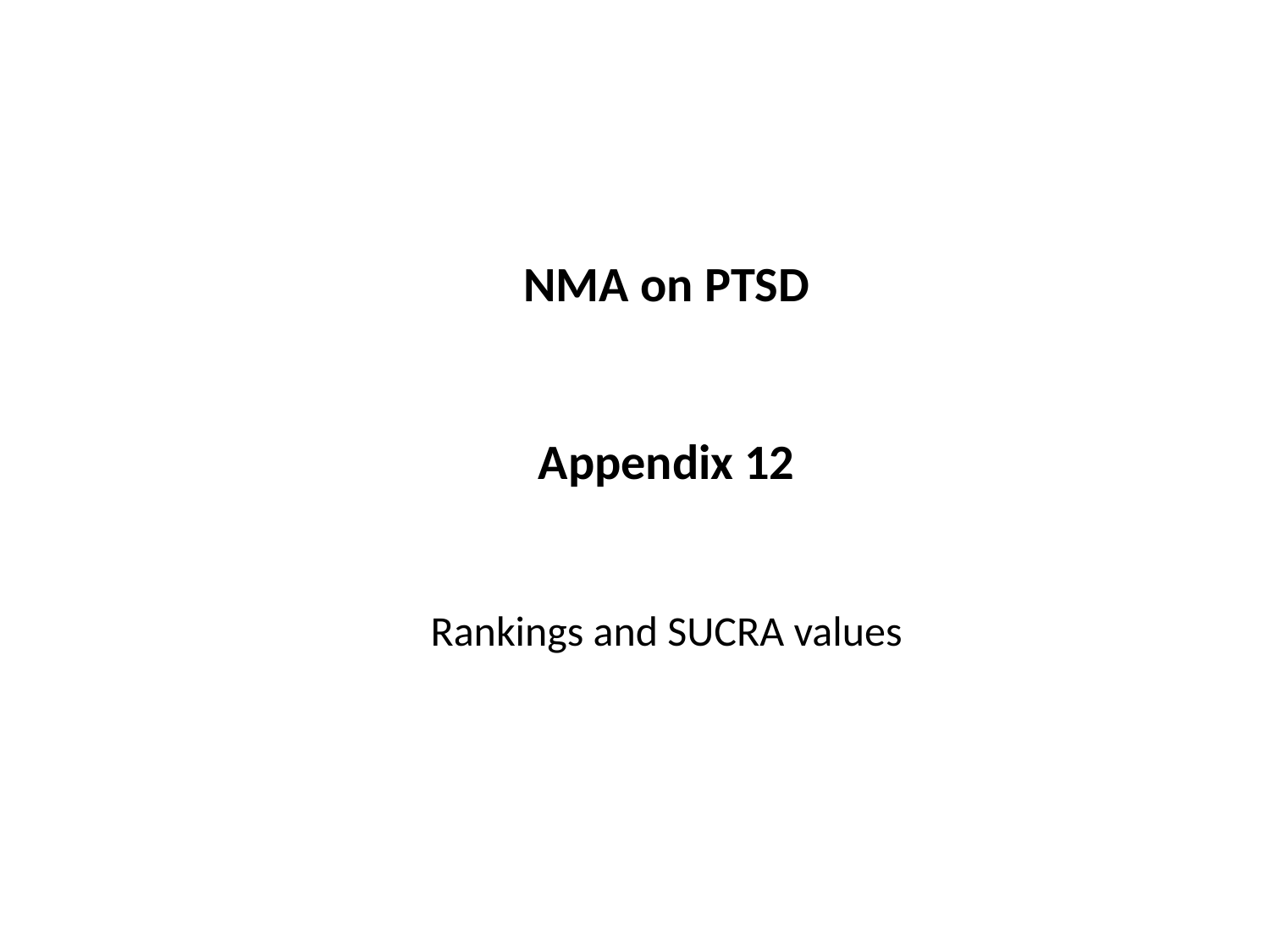

NMA on PTSD

Appendix 12

Rankings and SUCRA values